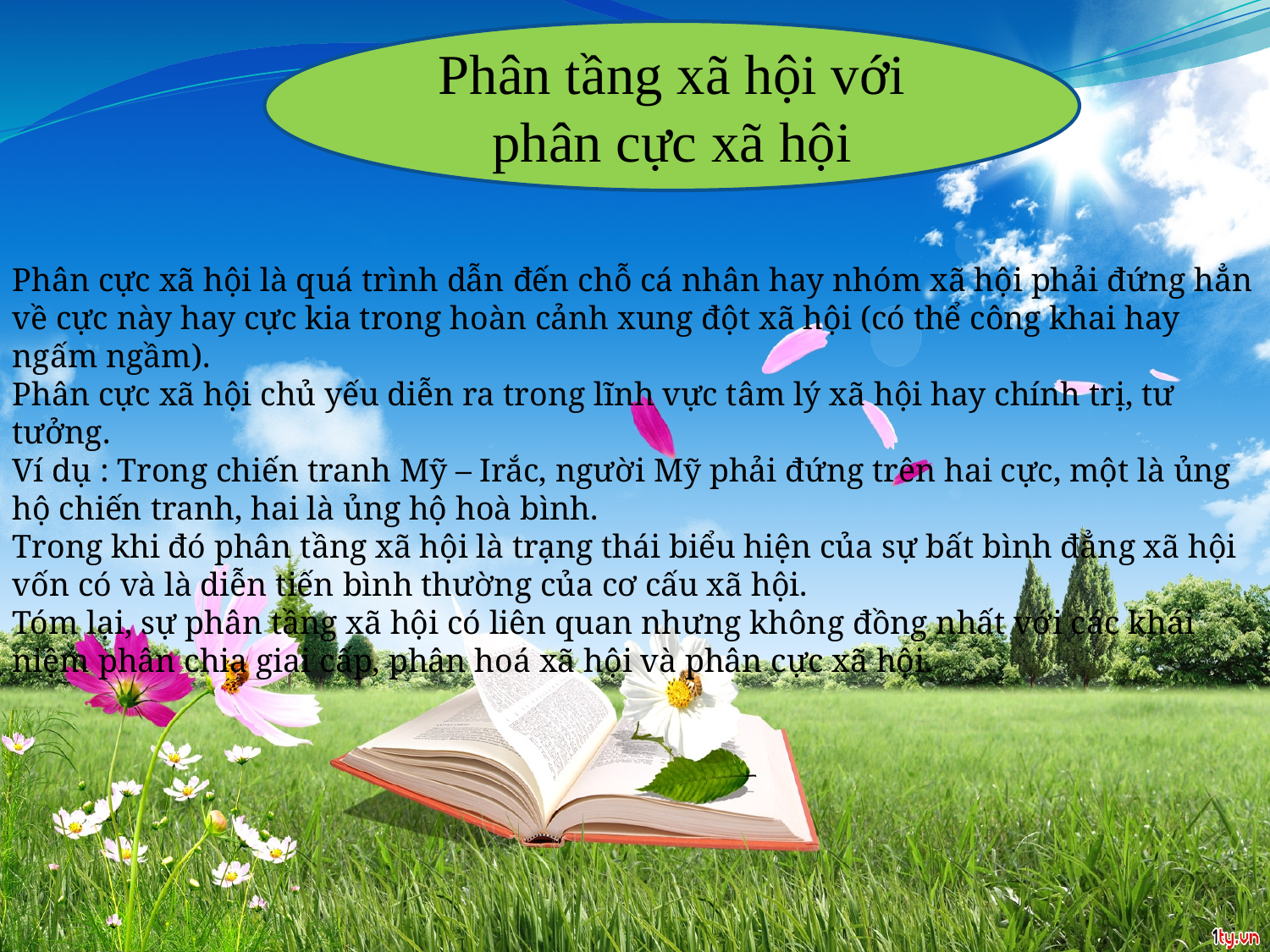

Phân tầng xã hội với phân cực xã hội
Phân cực xã hội là quá trình dẫn đến chỗ cá nhân hay nhóm xã hội phải đứng hẳn về cực này hay cực kia trong hoàn cảnh xung đột xã hội (có thể công khai hay ngấm ngầm).
Phân cực xã hội chủ yếu diễn ra trong lĩnh vực tâm lý xã hội hay chính trị, tư tưởng.
Ví dụ : Trong chiến tranh Mỹ – Irắc, người Mỹ phải đứng trên hai cực, một là ủng hộ chiến tranh, hai là ủng hộ hoà bình.
Trong khi đó phân tầng xã hội là trạng thái biểu hiện của sự bất bình đẳng xã hội vốn có và là diễn tiến bình thường của cơ cấu xã hội.
Tóm lại, sự phân tầng xã hội có liên quan nhưng không đồng nhất với các khái niệm phân chia giai cấp, phân hoá xã hội và phân cực xã hội.